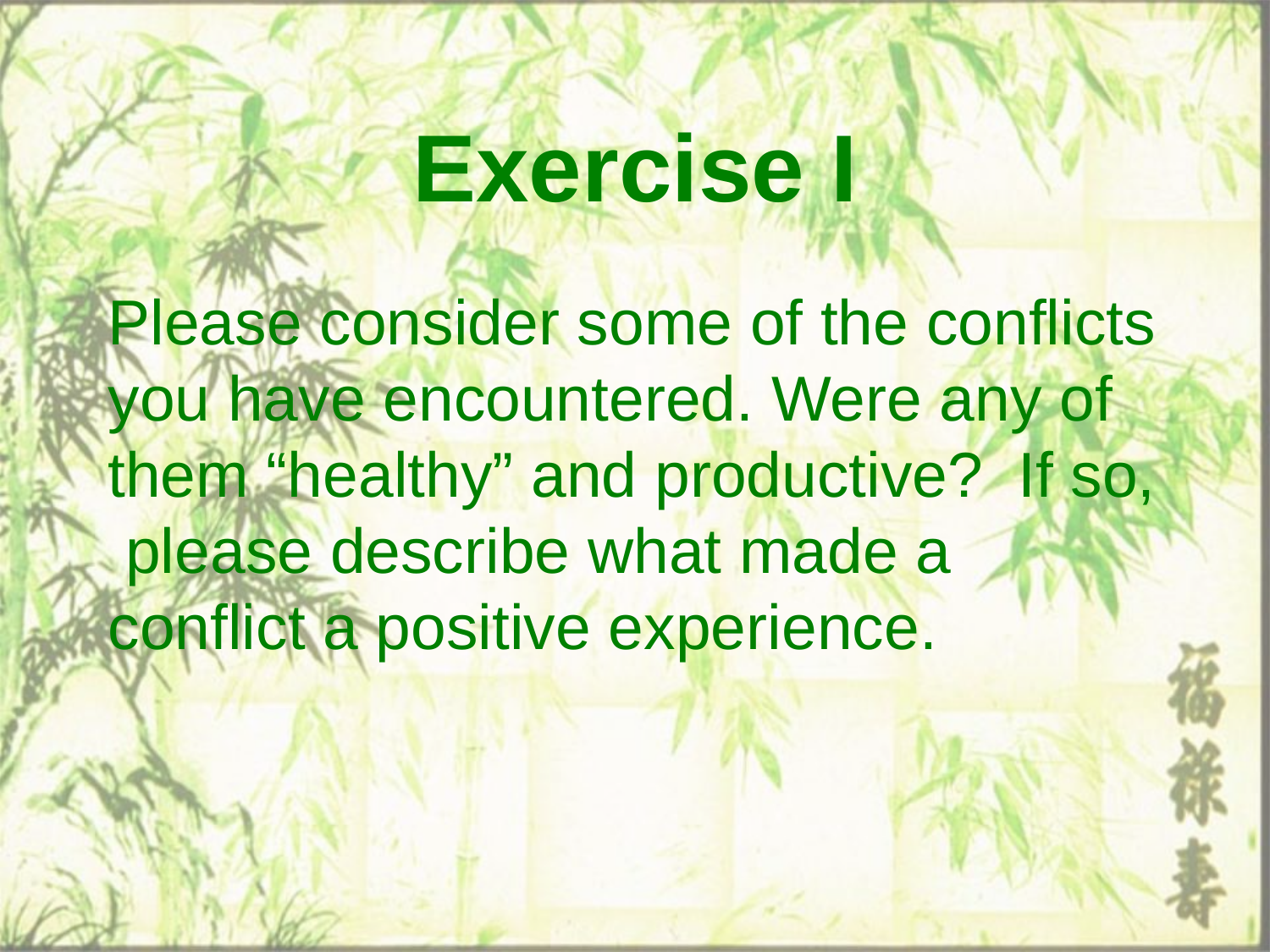

# Exercise I
Please consider some of the conflicts you have encountered. Were any of them “healthy” and productive?  If so,  please describe what made a conflict a positive experience.